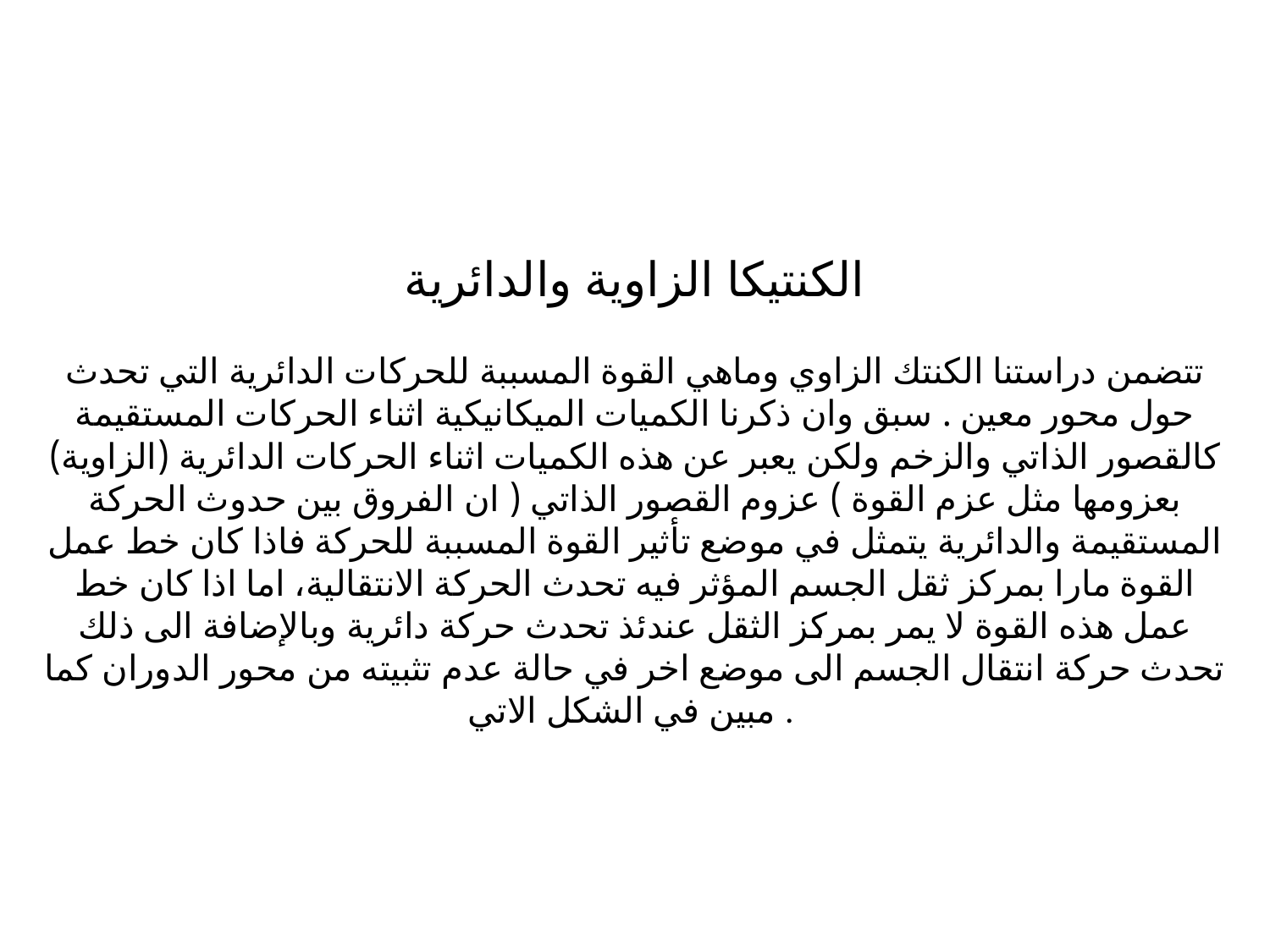

# الكنتيكا الزاوية والدائرية تتضمن دراستنا الكنتك الزاوي وماهي القوة المسببة للحركات الدائرية التي تحدث حول محور معين . سبق وان ذكرنا الكميات الميكانيكية اثناء الحركات المستقيمة كالقصور الذاتي والزخم ولكن يعبر عن هذه الكميات اثناء الحركات الدائرية (الزاوية) بعزومها مثل عزم القوة ) عزوم القصور الذاتي ( ان الفروق بين حدوث الحركة المستقيمة والدائرية يتمثل في موضع تأثير القوة المسببة للحركة فاذا كان خط عمل القوة مارا بمركز ثقل الجسم المؤثر فيه تحدث الحركة الانتقالية، اما اذا كان خط عمل هذه القوة لا يمر بمركز الثقل عندئذ تحدث حركة دائرية وبالإضافة الى ذلك تحدث حركة انتقال الجسم الى موضع اخر في حالة عدم تثبيته من محور الدوران كما مبين في الشكل الاتي .